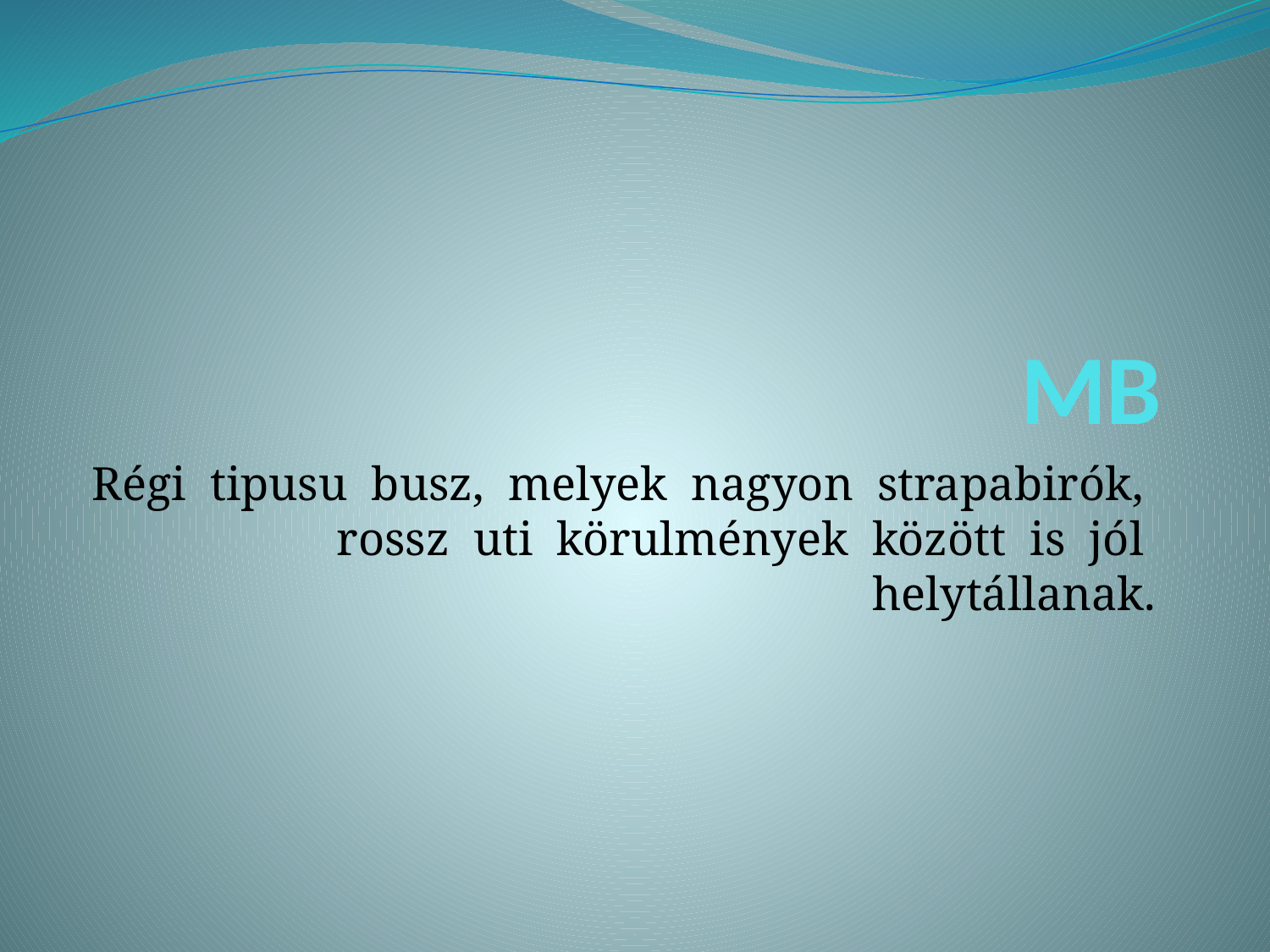

# MB
Régi  tipusu  busz,  melyek  nagyon  strapabirók,  rossz  uti  körulmények  között  is  jól  helytállanak.